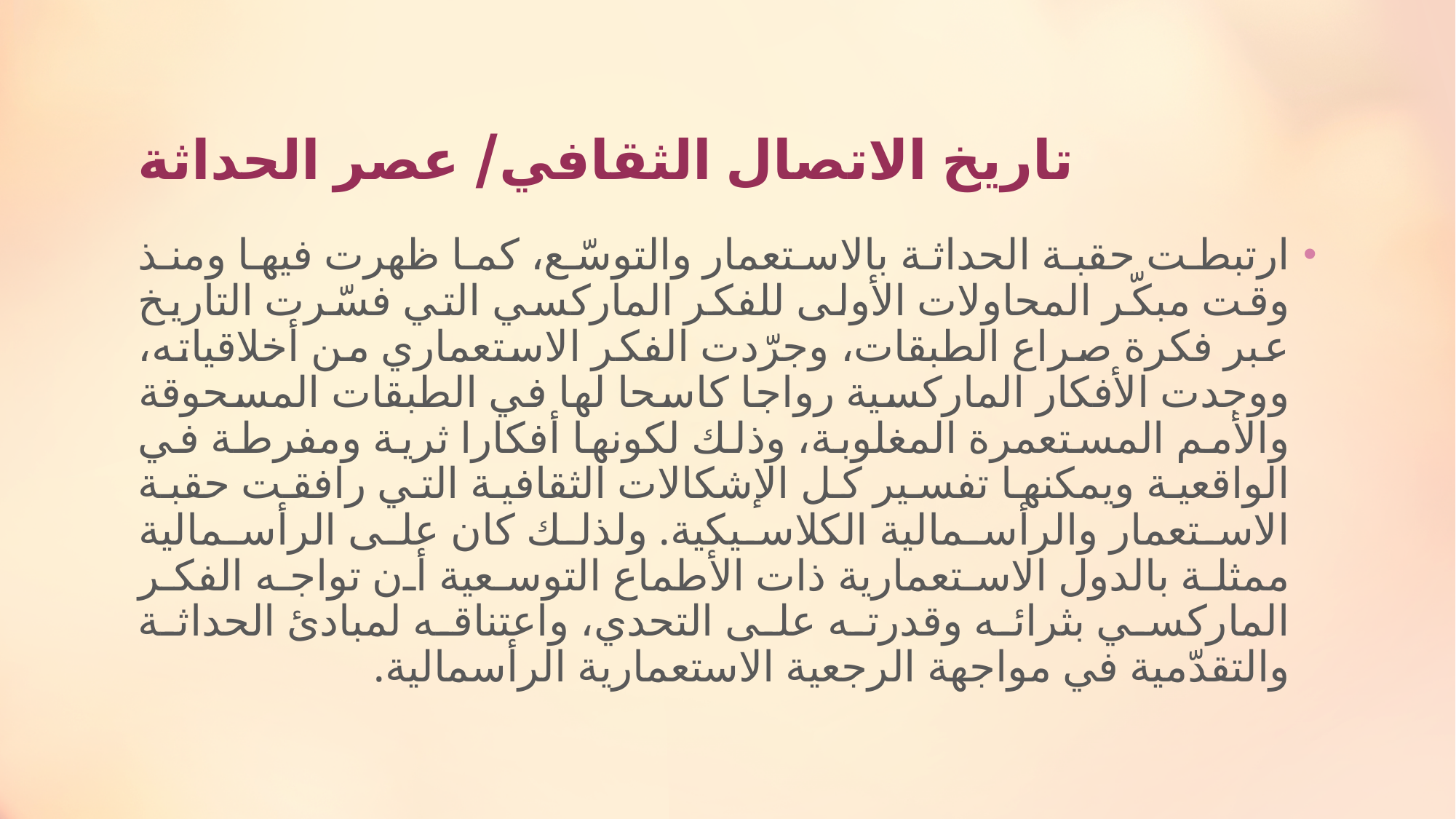

# تاريخ الاتصال الثقافي/ عصر الحداثة
ارتبطت حقبة الحداثة بالاستعمار والتوسّع، كما ظهرت فيها ومنذ وقت مبكّر المحاولات الأولى للفكر الماركسي التي فسّرت التاريخ عبر فكرة صراع الطبقات، وجرّدت الفكر الاستعماري من أخلاقياته، ووجدت الأفكار الماركسية رواجا كاسحا لها في الطبقات المسحوقة والأمم المستعمرة المغلوبة، وذلك لكونها أفكارا ثرية ومفرطة في الواقعية ويمكنها تفسير كل الإشكالات الثقافية التي رافقت حقبة الاستعمار والرأسمالية الكلاسيكية. ولذلك كان على الرأسمالية ممثلة بالدول الاستعمارية ذات الأطماع التوسعية أن تواجه الفكر الماركسي بثرائه وقدرته على التحدي، واعتناقه لمبادئ الحداثة والتقدّمية في مواجهة الرجعية الاستعمارية الرأسمالية.